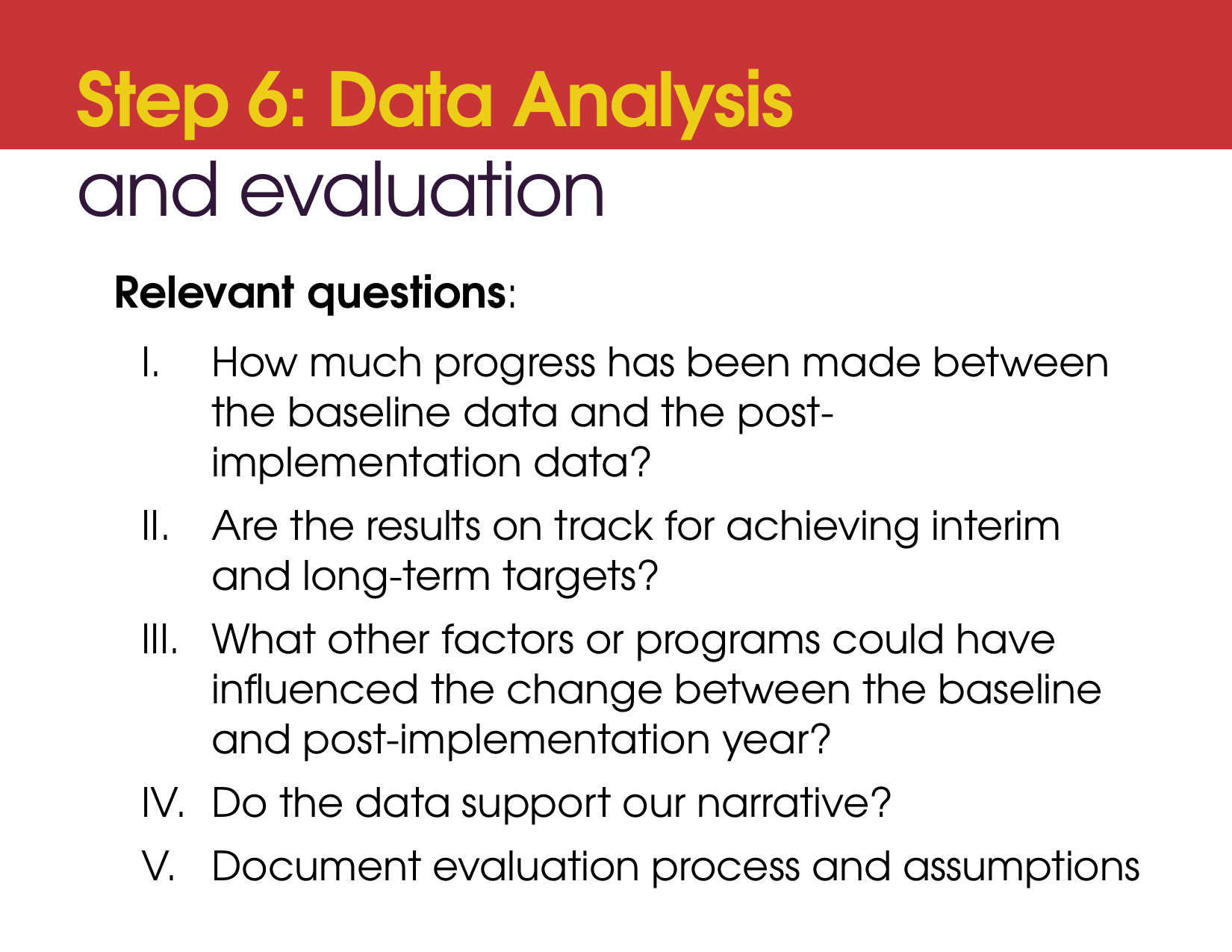

Step 6: Data Analysis
and evaluation
#
Relevant questions:
How much progress has been made between the baseline data and the post-implementation data?
Are the results on track for achieving interim and long-term targets?
What other factors or programs could have influenced the change between the baseline and post-implementation year?
Do the data support our narrative?
Document evaluation process and assumptions